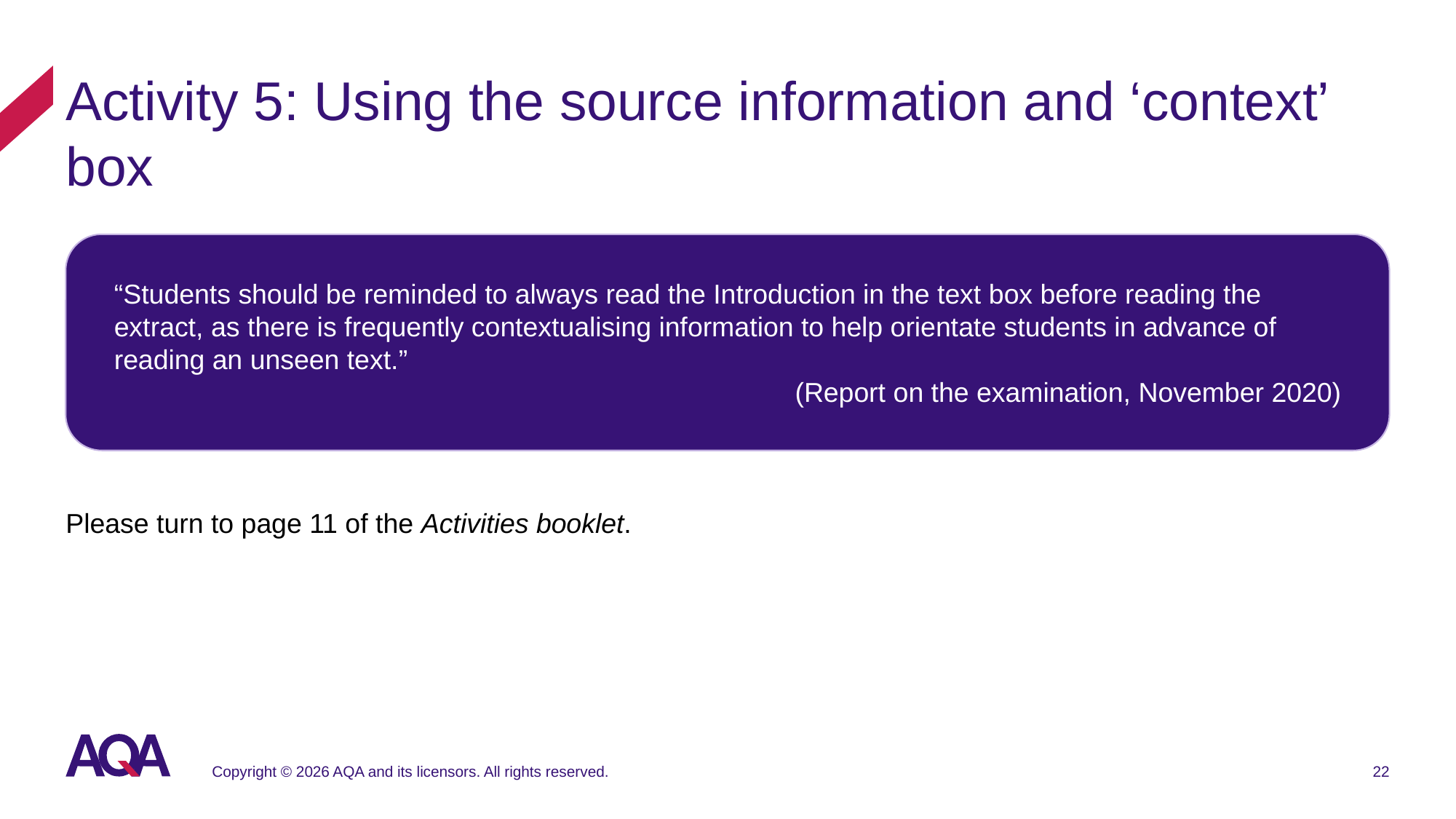

# Activity 5: Using the source information and ‘context’ box

“Students should be reminded to always read the Introduction in the text box before reading the extract, as there is frequently contextualising information to help orientate students in advance of reading an unseen text.”
(Report on the examination, November 2020)

Please turn to page 11 of the Activities booklet.

Copyright © 2026 AQA and its licensors. All rights reserved.
22